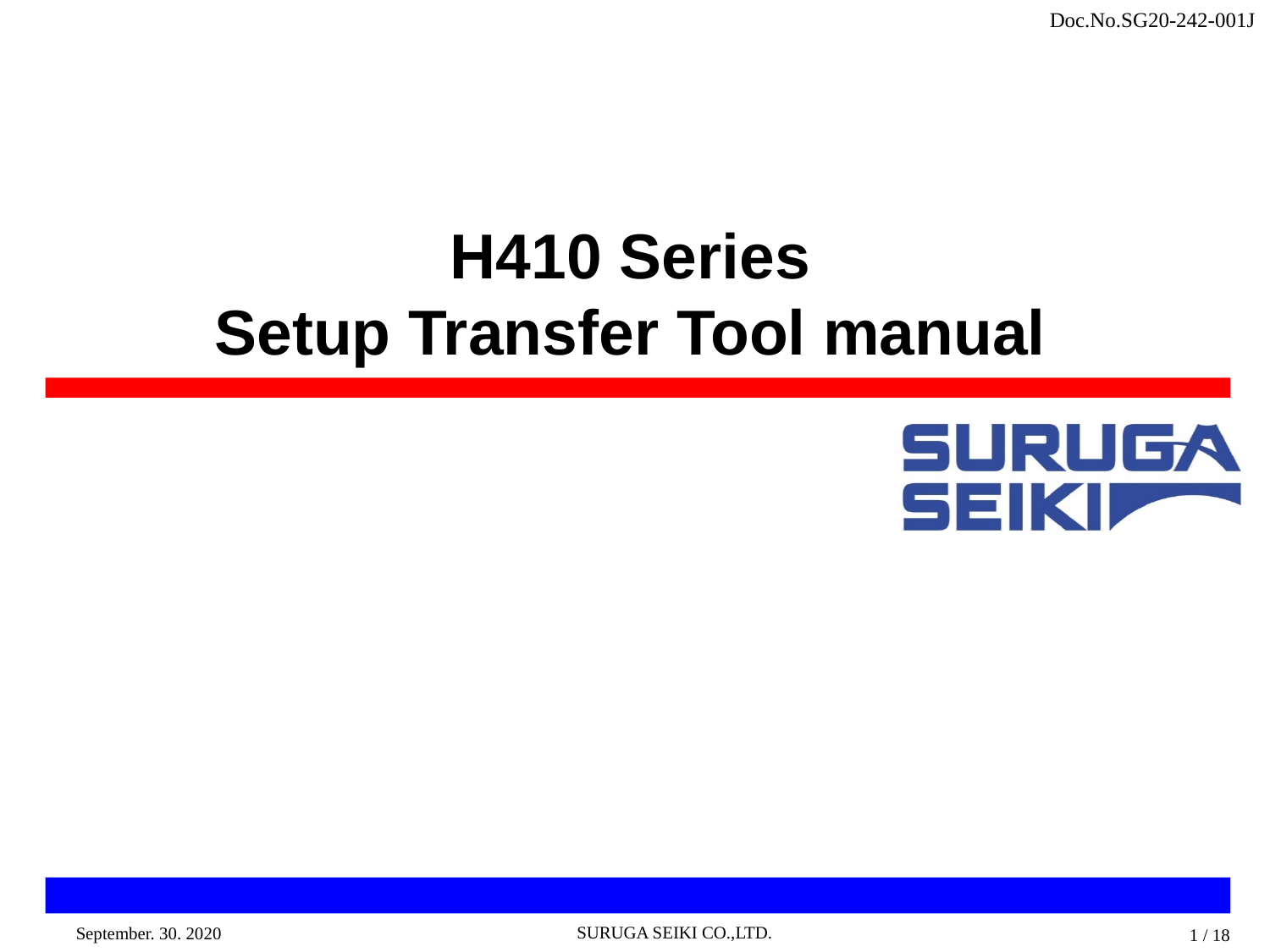

# H410 Series Setup Transfer Tool manual